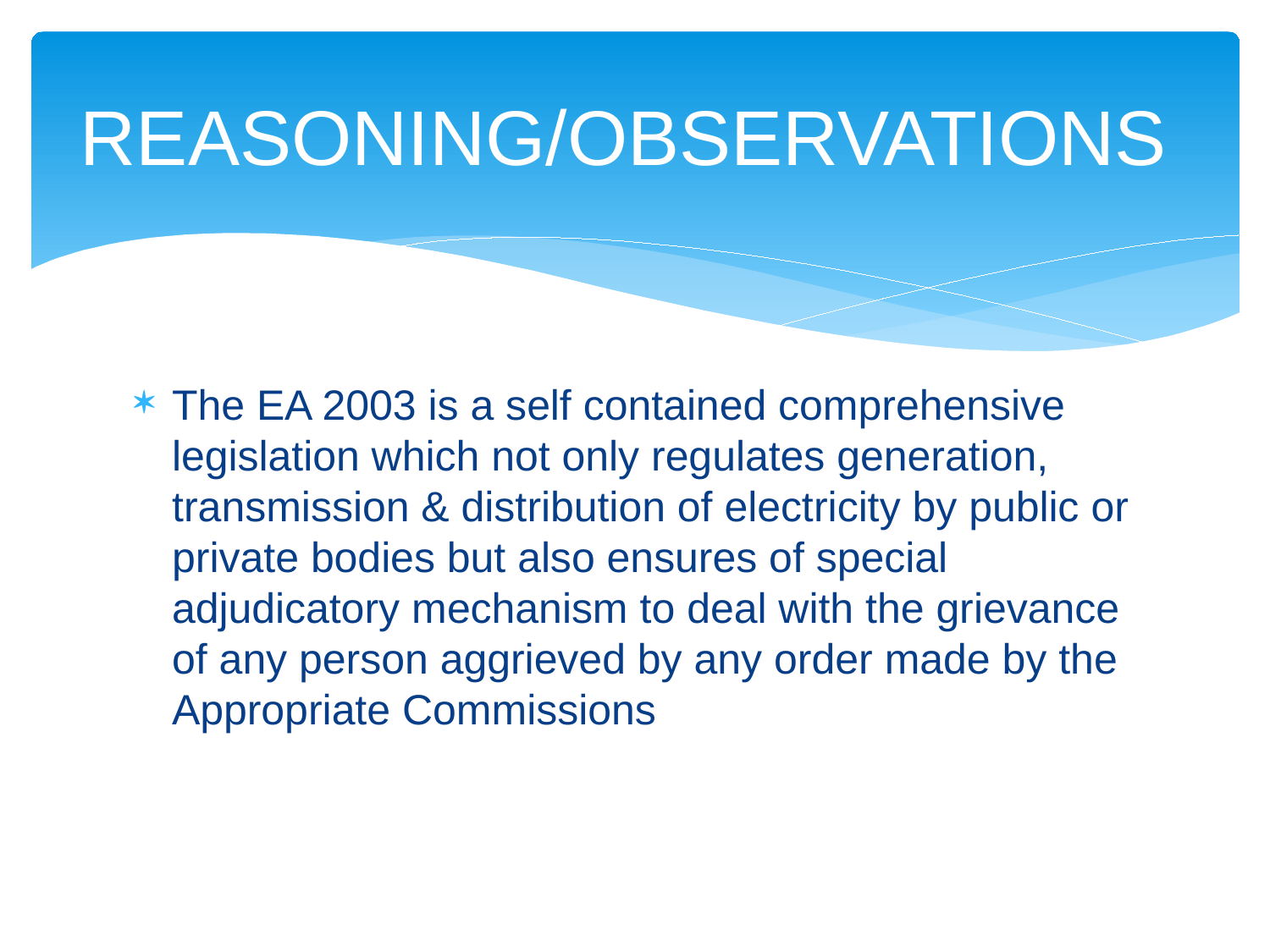

# REASONING/OBSERVATIONS
The EA 2003 is a self contained comprehensive legislation which not only regulates generation, transmission & distribution of electricity by public or private bodies but also ensures of special adjudicatory mechanism to deal with the grievance of any person aggrieved by any order made by the Appropriate Commissions